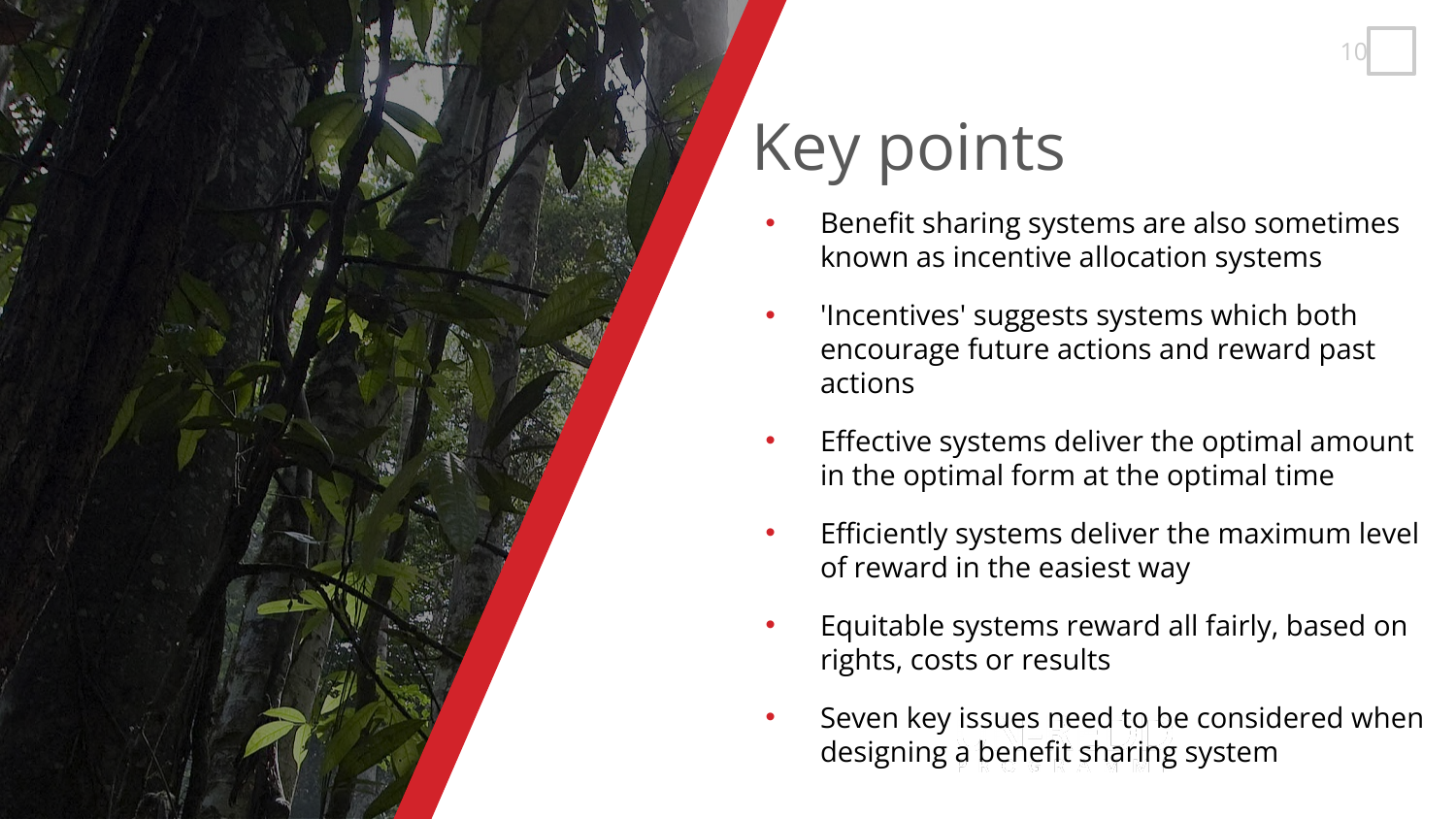

Benefit sharing systems are also sometimes known as incentive allocation systems
'Incentives' suggests systems which both encourage future actions and reward past actions
Effective systems deliver the optimal amount in the optimal form at the optimal time
Efficiently systems deliver the maximum level of reward in the easiest way
Equitable systems reward all fairly, based on rights, costs or results
Seven key issues need to be considered when designing a benefit sharing system